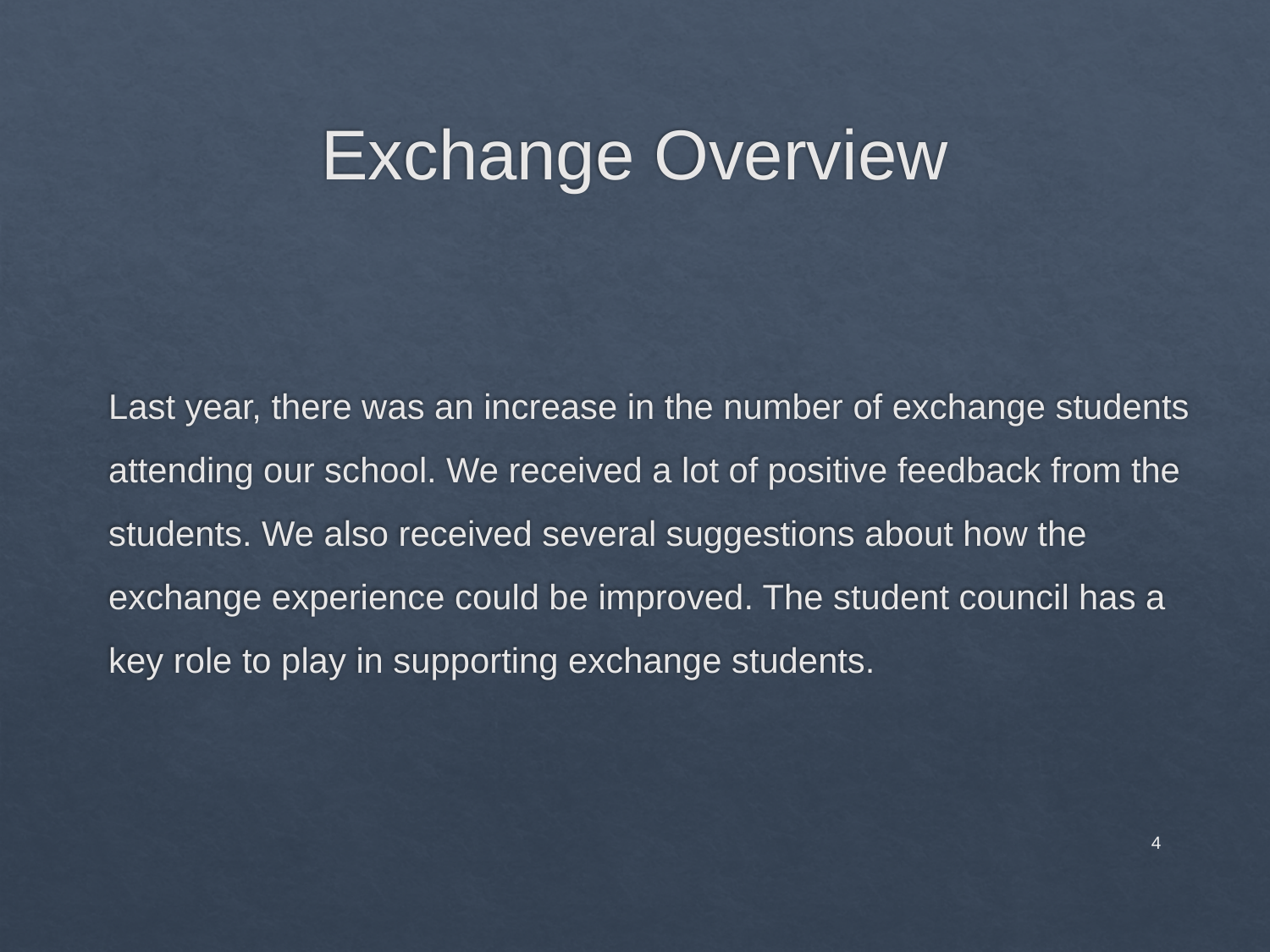

# Exchange Overview
Last year, there was an increase in the number of exchange students attending our school. We received a lot of positive feedback from the students. We also received several suggestions about how the exchange experience could be improved. The student council has a key role to play in supporting exchange students.
4